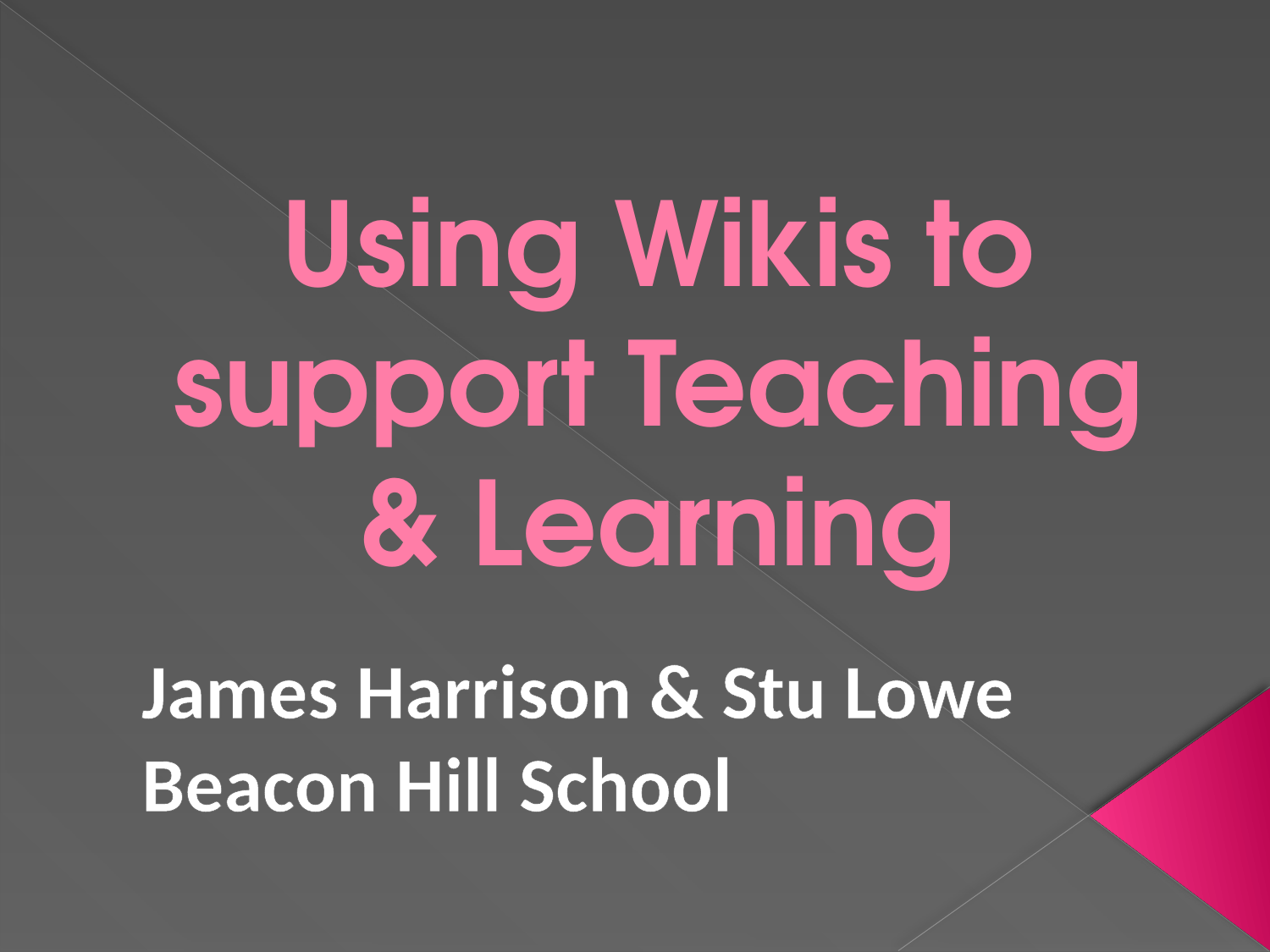

# Using Wikis to support Teaching & Learning
James Harrison & Stu Lowe
Beacon Hill School